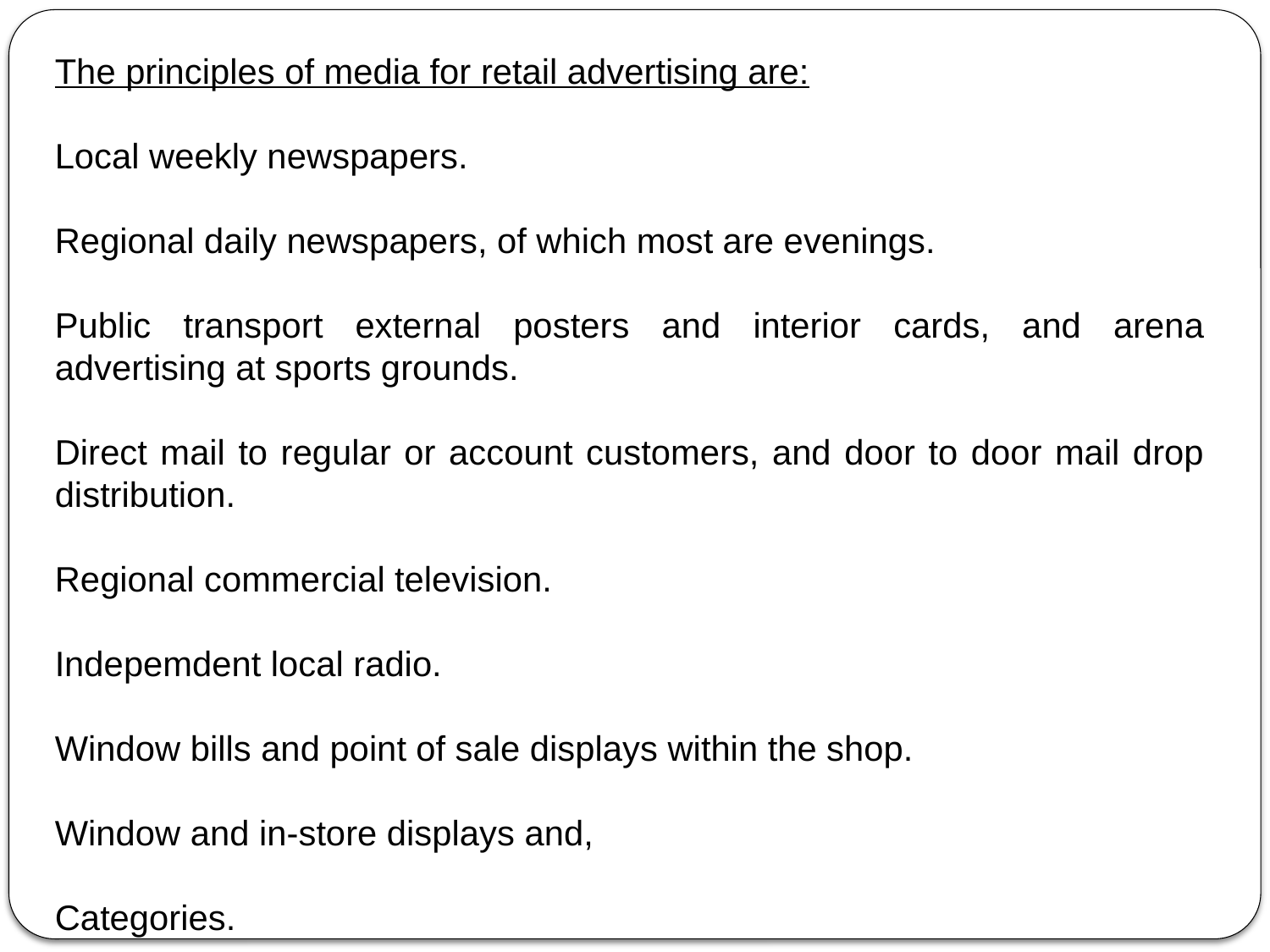

The principles of media for retail advertising are:

Local weekly newspapers.

Regional daily newspapers, of which most are evenings.

Public transport external posters and interior cards, and arena advertising at sports grounds.

Direct mail to regular or account customers, and door to door mail drop distribution.

Regional commercial television.

Indepemdent local radio.

Window bills and point of sale displays within the shop.

Window and in-store displays and,

Categories.